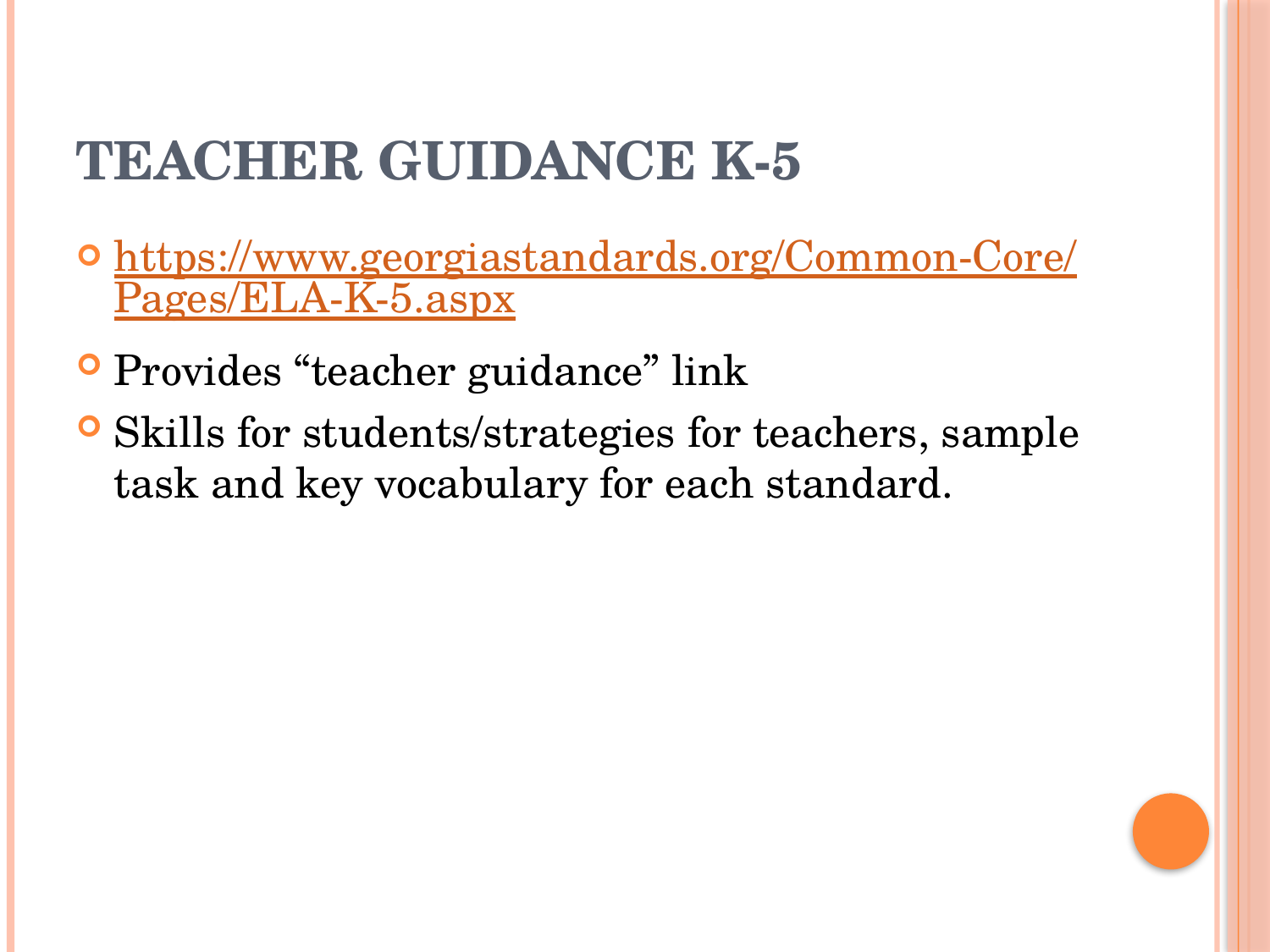

# Teacher Guidance K-5
https://www.georgiastandards.org/Common-Core/Pages/ELA-K-5.aspx
Provides “teacher guidance” link
Skills for students/strategies for teachers, sample task and key vocabulary for each standard.